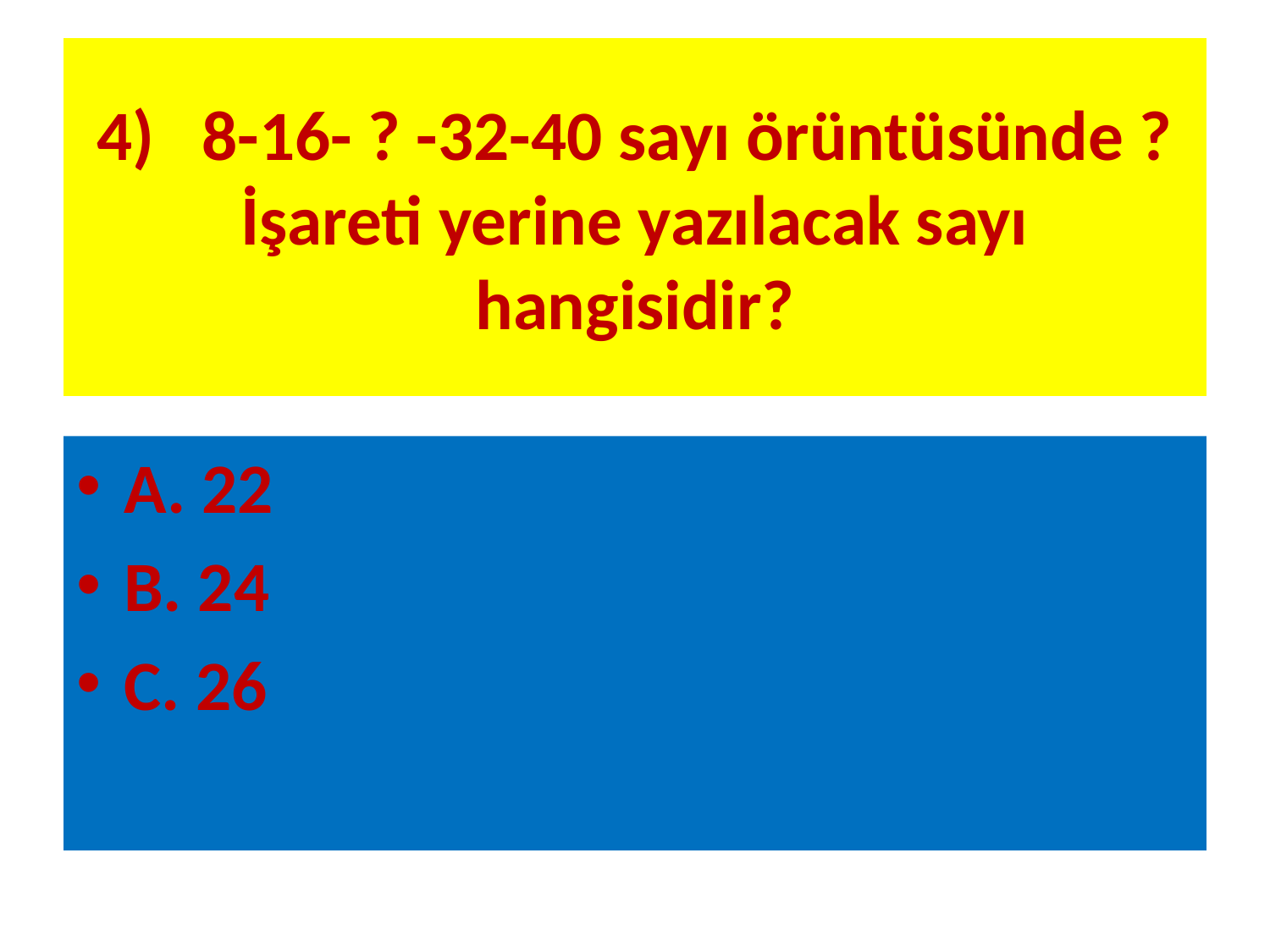

# 4)   8-16- ? -32-40 sayı örüntüsünde ? İşareti yerine yazılacak sayı hangisidir?
A. 22
B. 24
C. 26